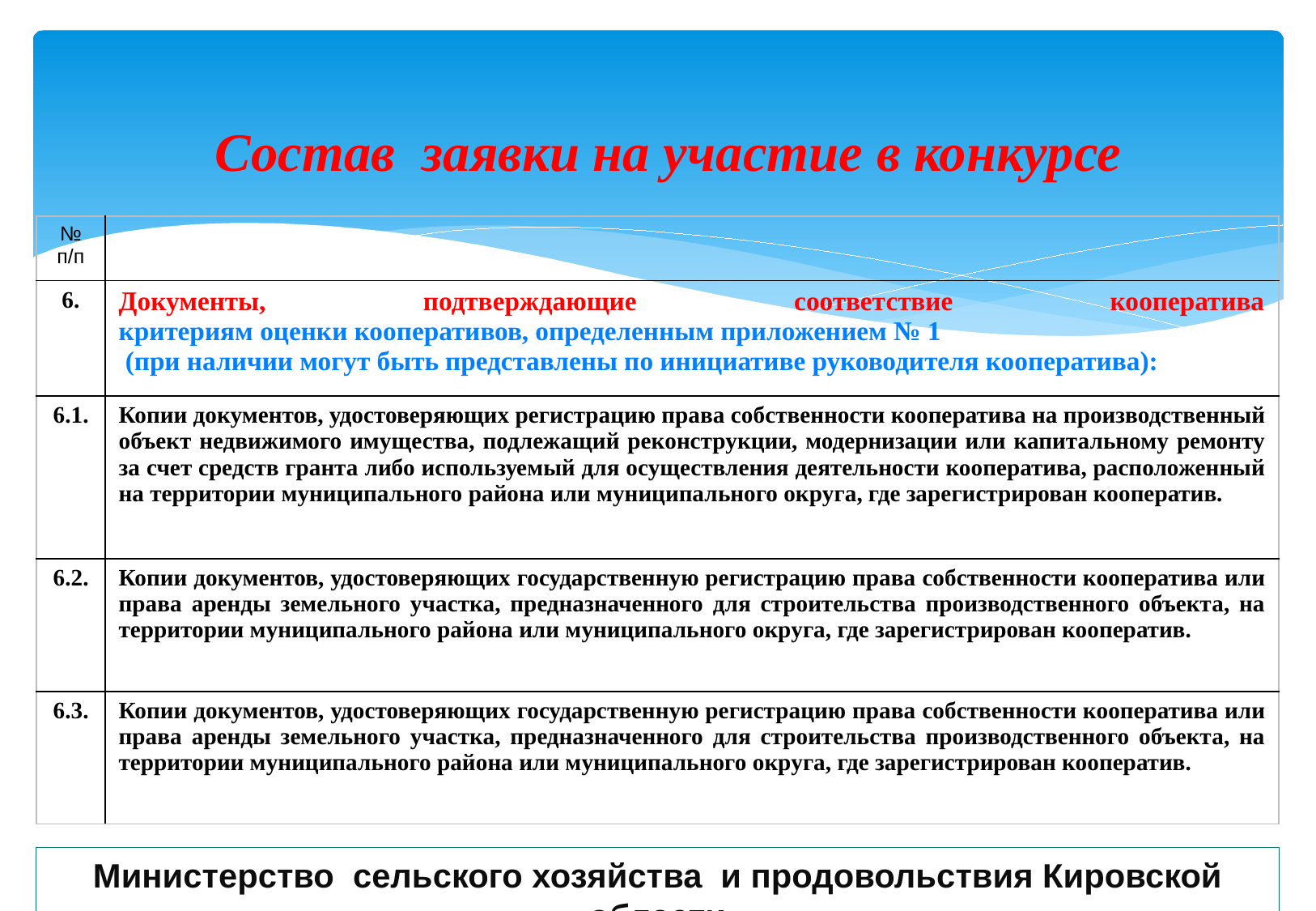

Состав  заявки на участие в конкурсе
| № п/п |  |
| --- | --- |
| 6. | Документы, подтверждающие соответствие кооператива критериям оценки кооперативов, определенным приложением № 1 (при наличии могут быть представлены по инициативе руководителя кооператива): |
| 6.1. | Копии документов, удостоверяющих регистрацию права собственности кооператива на производственный объект недвижимого имущества, подлежащий реконструкции, модернизации или капитальному ремонту за счет средств гранта либо используемый для осуществления деятельности кооператива, расположенный на территории муниципального района или муниципального округа, где зарегистрирован кооператив. |
| 6.2. | Копии документов, удостоверяющих государственную регистрацию права собственности кооператива или права аренды земельного участка, предназначенного для строительства производственного объекта, на территории муниципального района или муниципального округа, где зарегистрирован кооператив. |
| 6.3. | Копии документов, удостоверяющих государственную регистрацию права собственности кооператива или права аренды земельного участка, предназначенного для строительства производственного объекта, на территории муниципального района или муниципального округа, где зарегистрирован кооператив. |
Министерство  сельского хозяйства  и продовольствия Кировской области